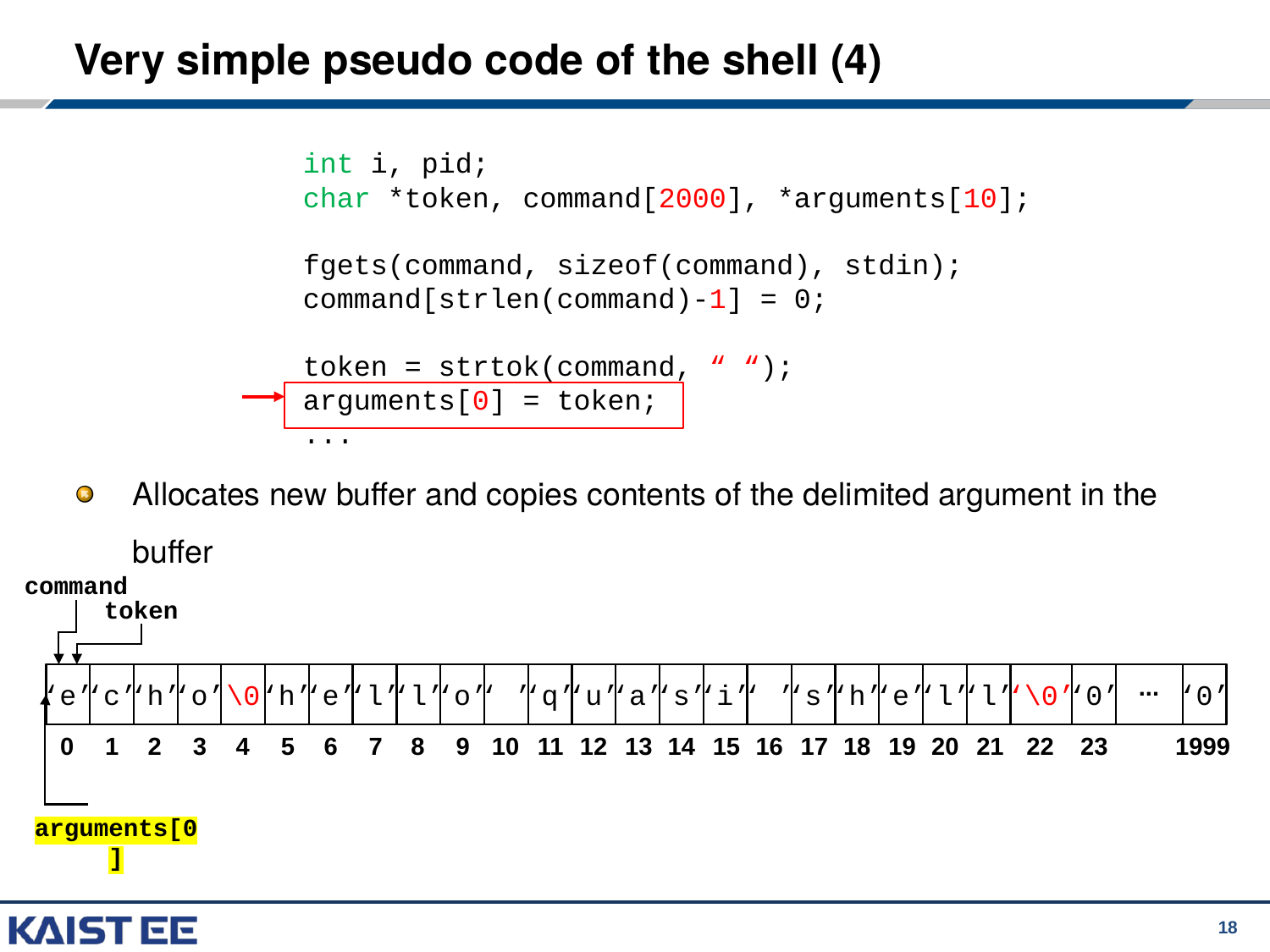

# Very simple pseudo code of the shell (4)
int i, pid;
char *token, command[2000], *arguments[10];

fgets(command, sizeof(command), stdin);
command[strlen(command)-1] = 0;

token = strtok(command, “ “);
arguments[0] = token;
...

Allocates new buffer and copies contents of the delimited argument in the buffer
command
token

‘e’
‘c’
‘h’
‘o’
\0
‘h’
‘e’
‘l’
‘l’
‘o’
‘ ’
‘q’
‘u’
‘a’
‘s’
‘i’
‘ ’
‘s’
‘h’
‘e’
‘l’
‘l’
‘\0’
‘0’
‘0’
...
0
1
2
3
4
5
6
7
8
9
10
11
12
13
14
15
16
17
18
19
20
21
22
23
1999
arguments[0]